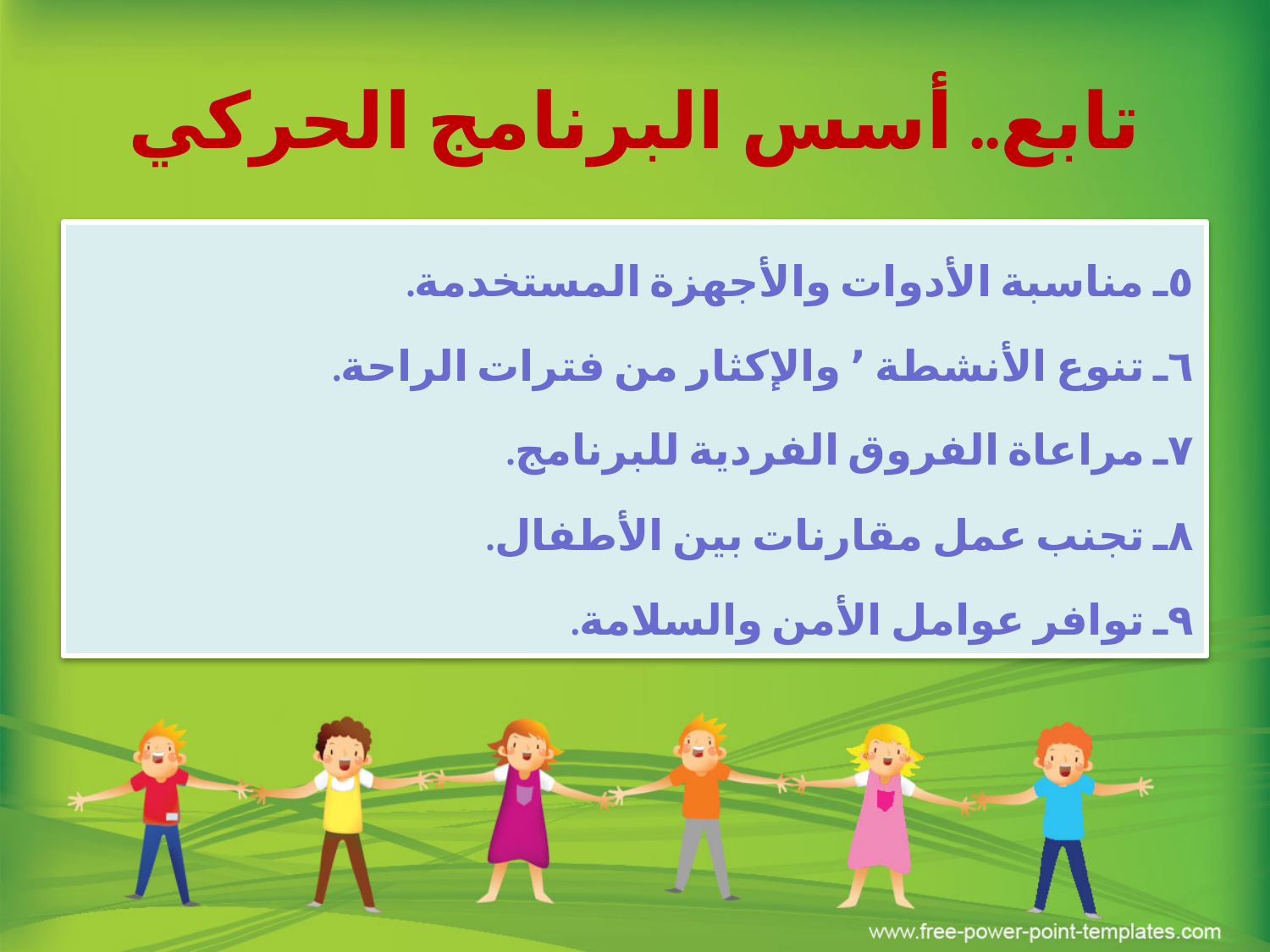

# تابع.. أسس البرنامج الحركي
٥ـ مناسبة الأدوات والأجهزة المستخدمة.
٦ـ تنوع الأنشطة ٬ والإكثار من فترات الراحة.
٧ـ مراعاة الفروق الفردية للبرنامج.
٨ـ تجنب عمل مقارنات بين الأطفال.
٩ـ توافر عوامل الأمن والسلامة.